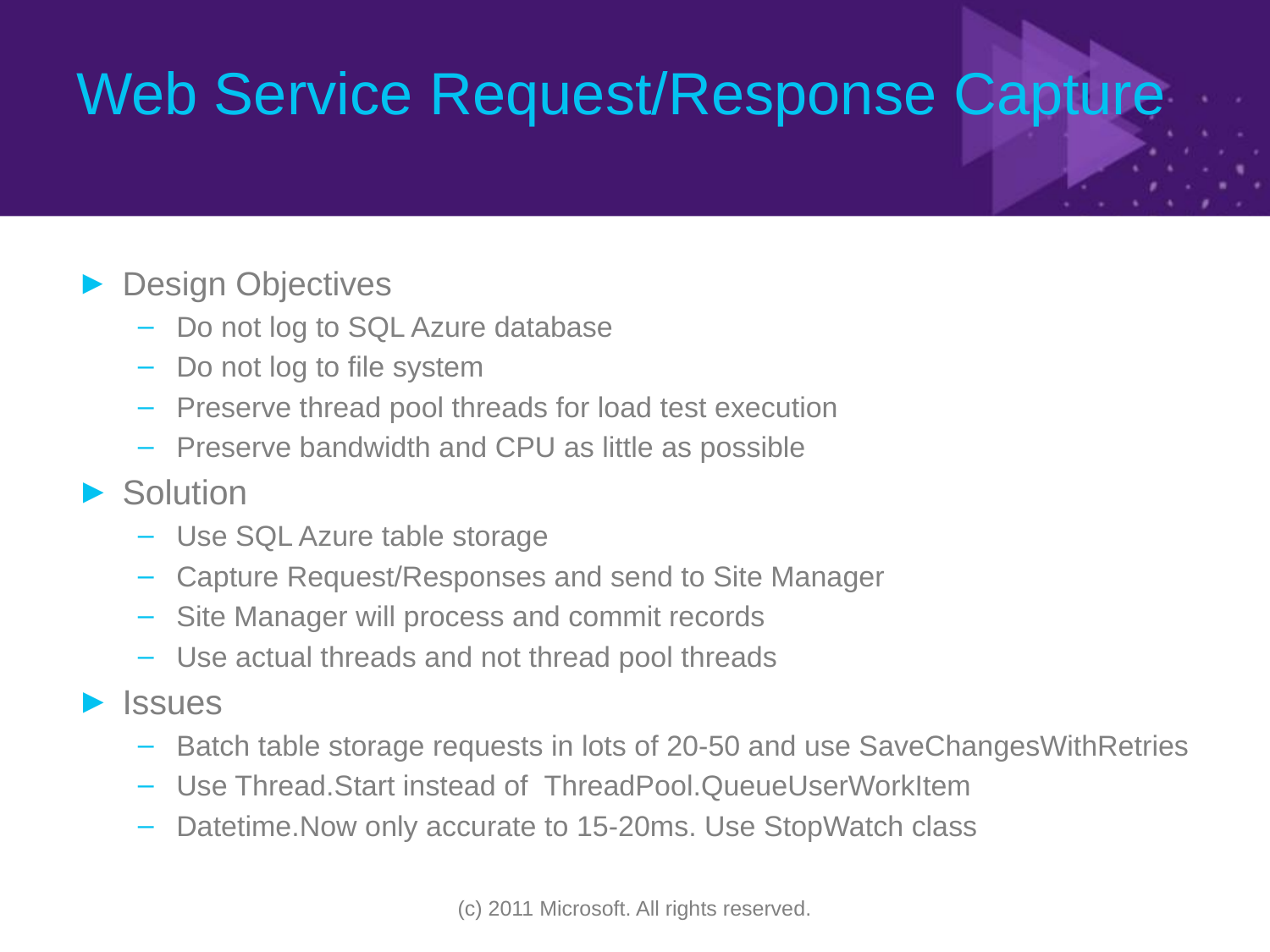

# Web Service Request/Response Capture
Design Objectives
Do not log to SQL Azure database
Do not log to file system
Preserve thread pool threads for load test execution
Preserve bandwidth and CPU as little as possible
Solution
Use SQL Azure table storage
Capture Request/Responses and send to Site Manager
Site Manager will process and commit records
Use actual threads and not thread pool threads
Issues
Batch table storage requests in lots of 20-50 and use SaveChangesWithRetries
Use Thread.Start instead of  ThreadPool.QueueUserWorkItem
Datetime.Now only accurate to 15-20ms. Use StopWatch class

(c) 2011 Microsoft. All rights reserved.